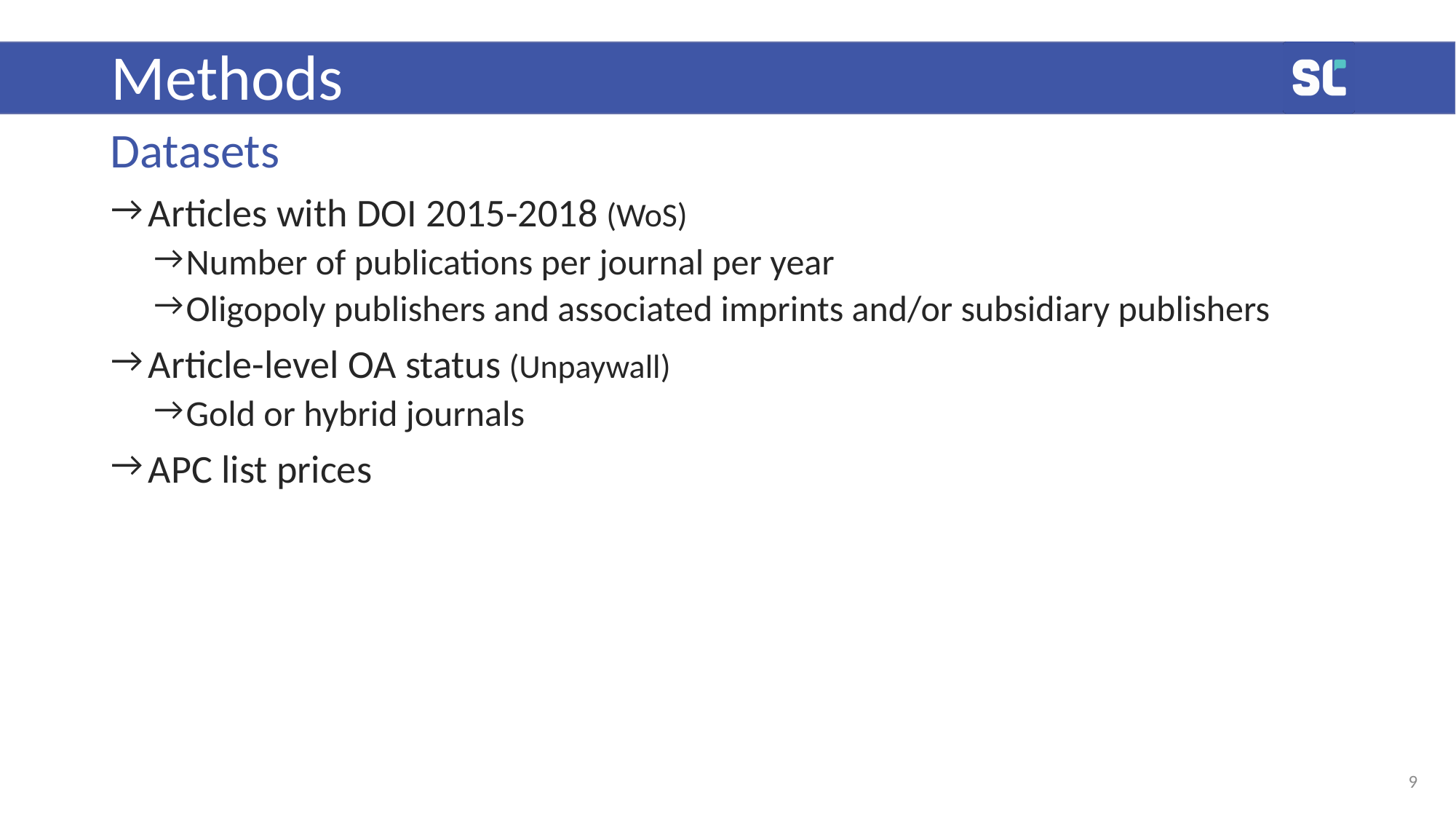

# Methods
Datasets
Articles with DOI 2015-2018 (WoS)
Number of publications per journal per year
Oligopoly publishers and associated imprints and/or subsidiary publishers
Article-level OA status (Unpaywall)
Gold or hybrid journals
APC list prices

9